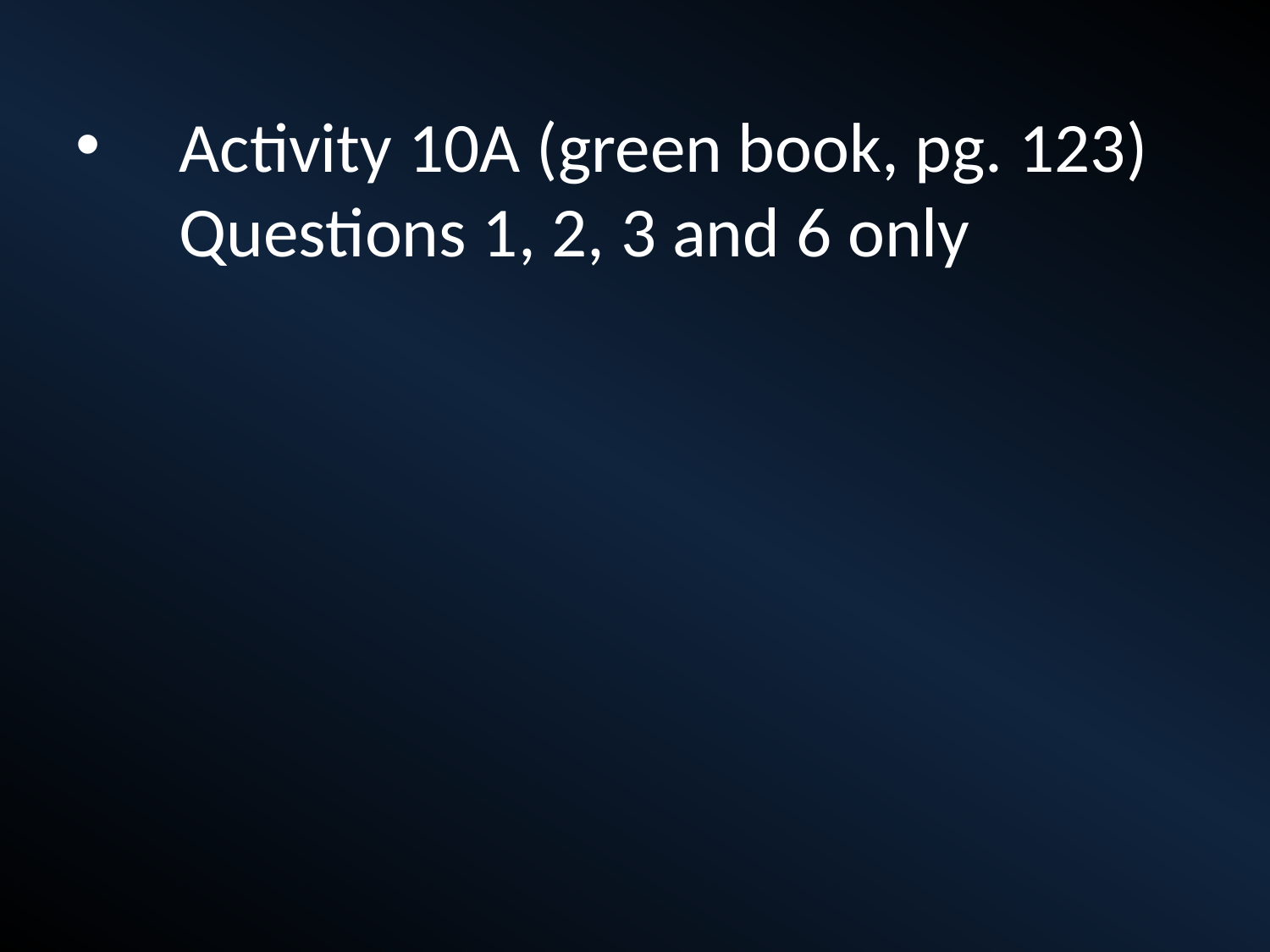

Activity 10A (green book, pg. 123) Questions 1, 2, 3 and 6 only